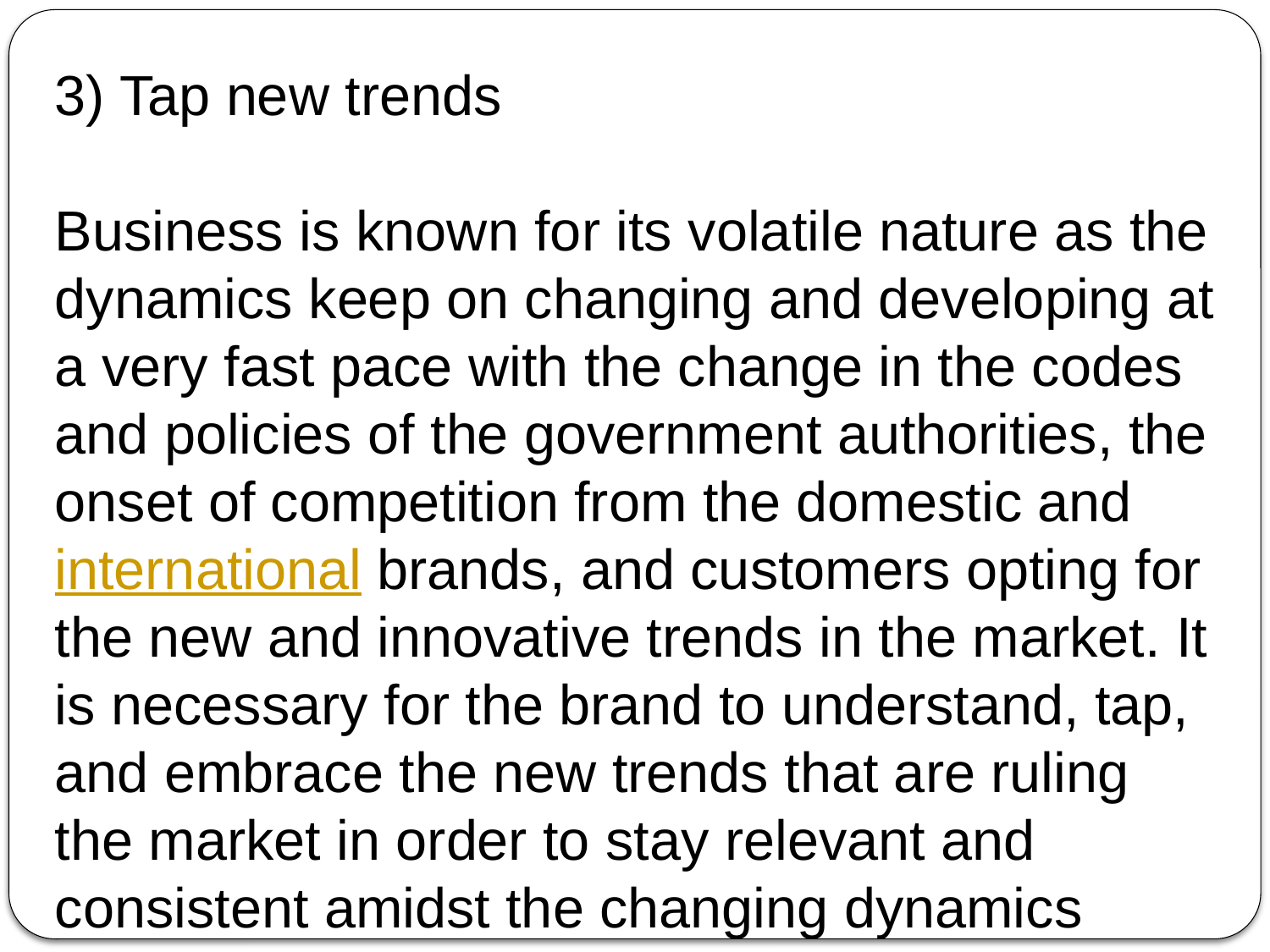

3) Tap new trends

Business is known for its volatile nature as the dynamics keep on changing and developing at a very fast pace with the change in the codes and policies of the government authorities, the onset of competition from the domestic and international brands, and customers opting for the new and innovative trends in the market. It is necessary for the brand to understand, tap, and embrace the new trends that are ruling the market in order to stay relevant and consistent amidst the changing dynamics